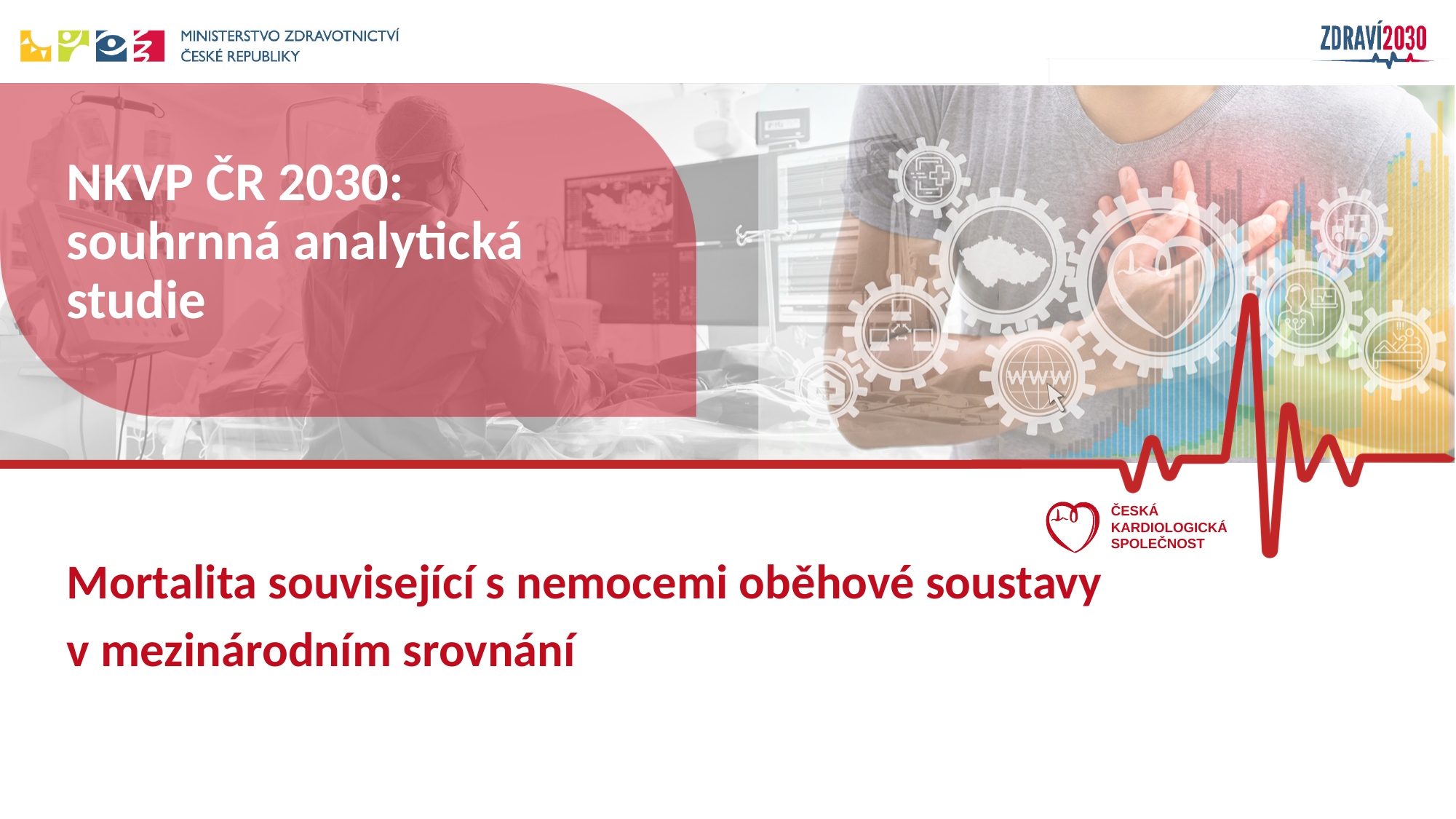

# NKVP ČR 2030: souhrnná analytická studie
Mortalita související s nemocemi oběhové soustavy
v mezinárodním srovnání